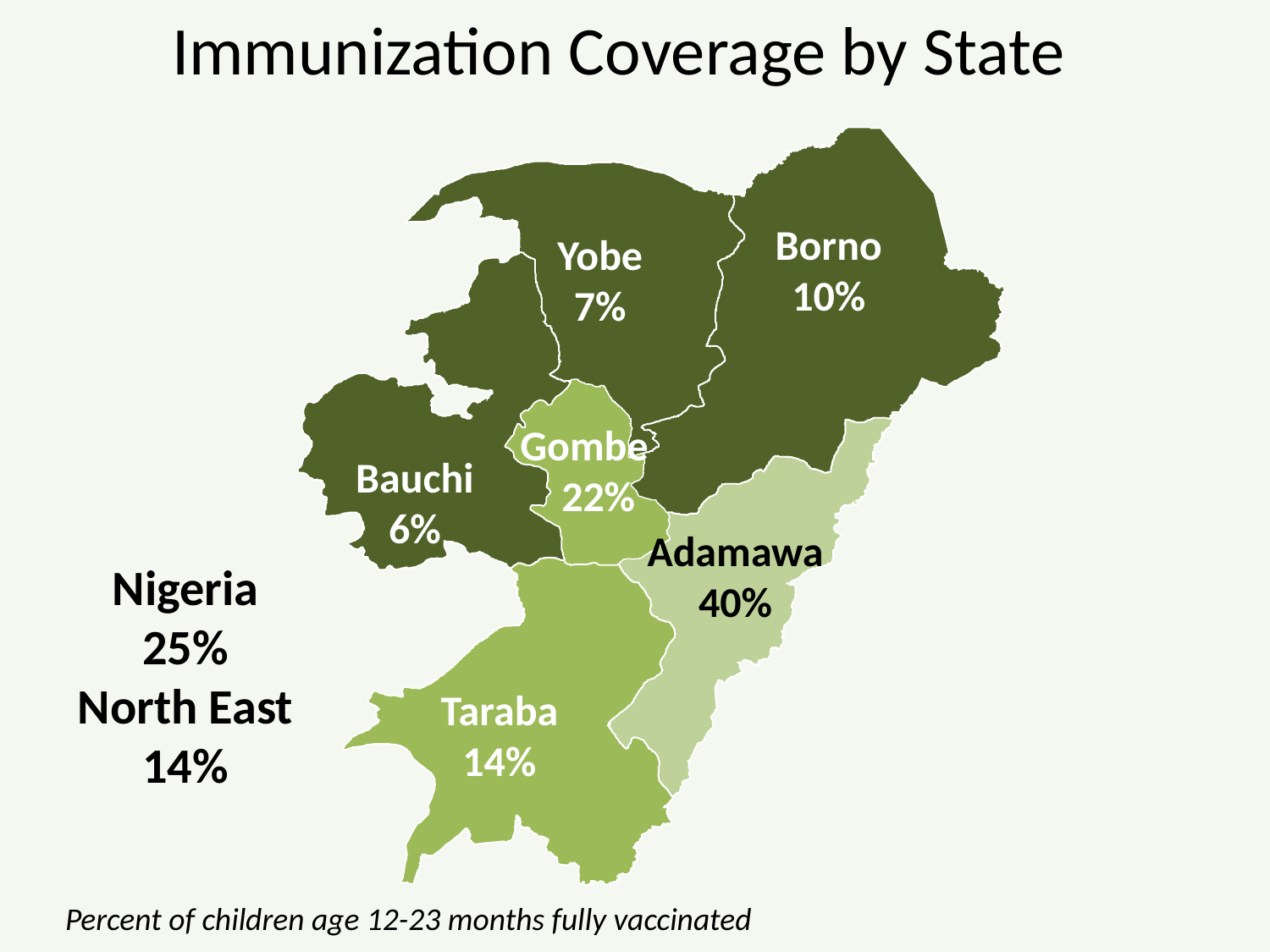

# Immunization Coverage by State

Borno
10%
Yobe
7%
Gombe
   22%
Bauchi
6%
Adamawa
40%
Nigeria
25%
North East
14%
Taraba
14%
Percent of children age 12-23 months fully vaccinated